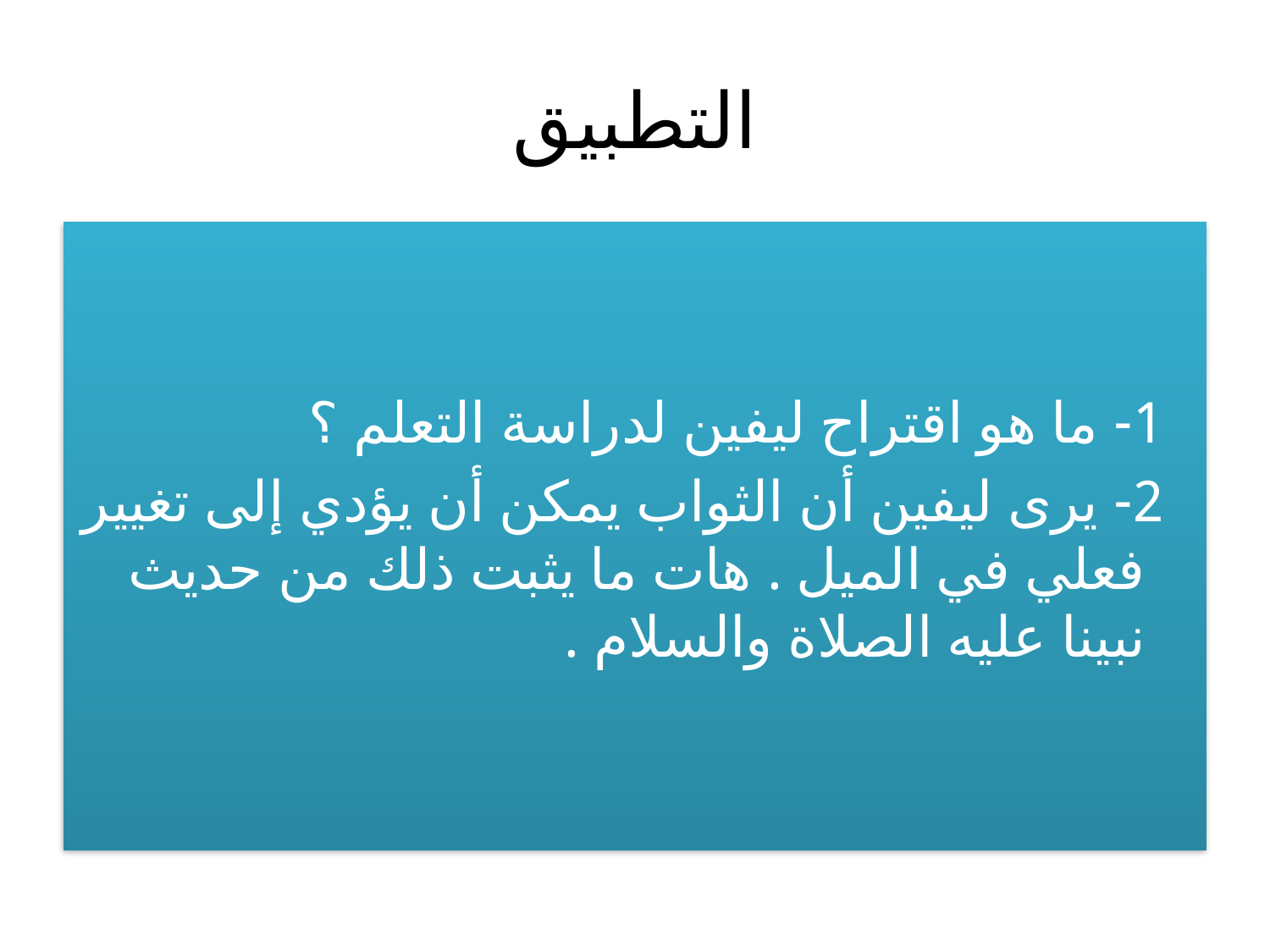

# التطبيق

  1- ما هو اقتراح ليفين لدراسة التعلم ؟
  2- يرى ليفين أن الثواب يمكن أن يؤدي إلى تغيير فعلي في الميل . هات ما يثبت ذلك من حديث نبينا عليه الصلاة والسلام .